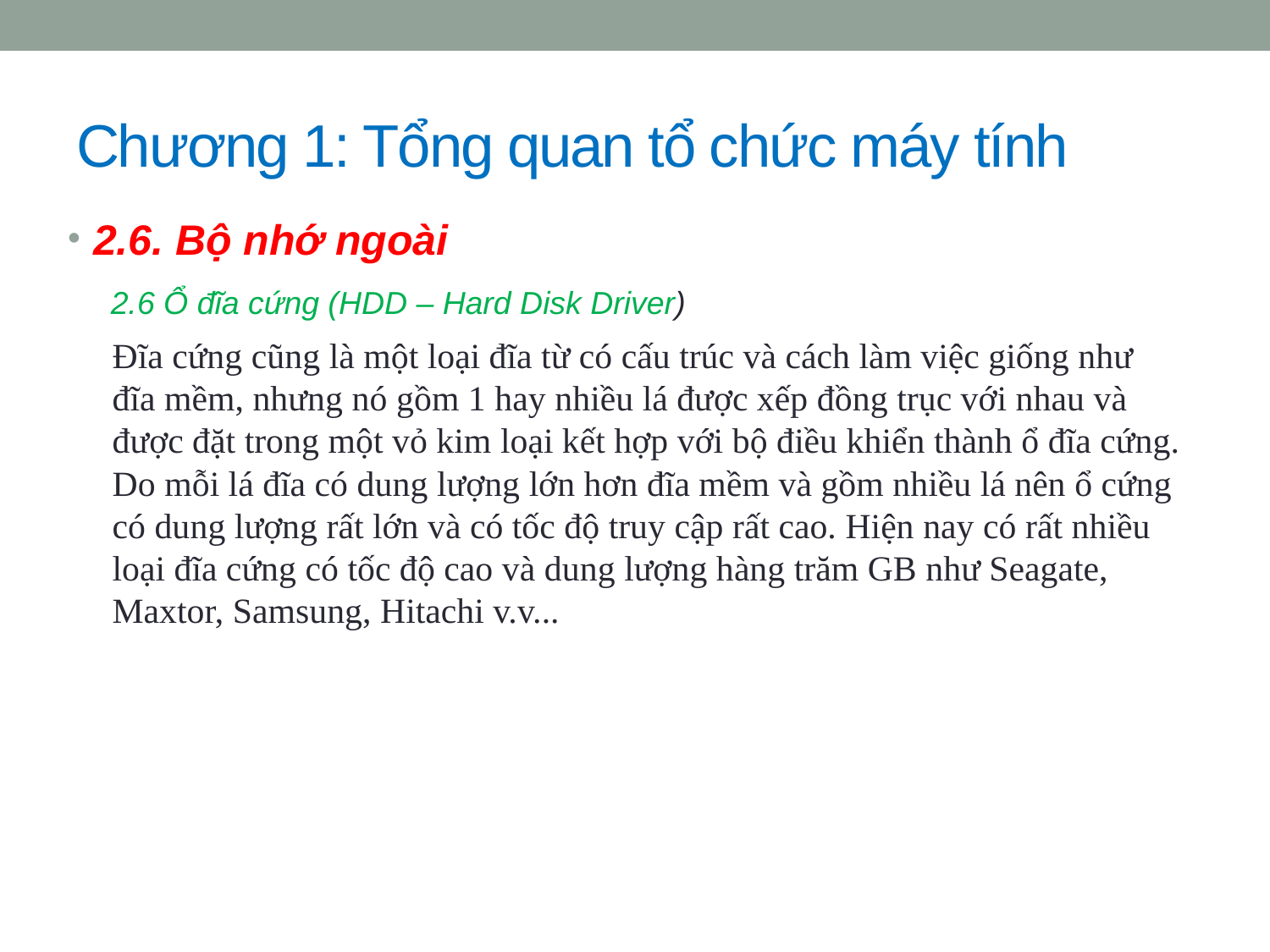

# Chương 1: Tổng quan tổ chức máy tính
2.6. Bộ nhớ ngoài

2.6 Ổ đĩa cứng (HDD – Hard Disk Driver)
Đĩa cứng cũng là một loại đĩa từ có cấu trúc và cách làm việc giống như đĩa mềm, nhưng nó gồm 1 hay nhiều lá được xếp đồng trục với nhau và được đặt trong một vỏ kim loại kết hợp với bộ điều khiển thành ổ đĩa cứng. Do mỗi lá đĩa có dung lượng lớn hơn đĩa mềm và gồm nhiều lá nên ổ cứng có dung lượng rất lớn và có tốc độ truy cập rất cao. Hiện nay có rất nhiều loại đĩa cứng có tốc độ cao và dung lượng hàng trăm GB như Seagate, Maxtor, Samsung, Hitachi v.v...